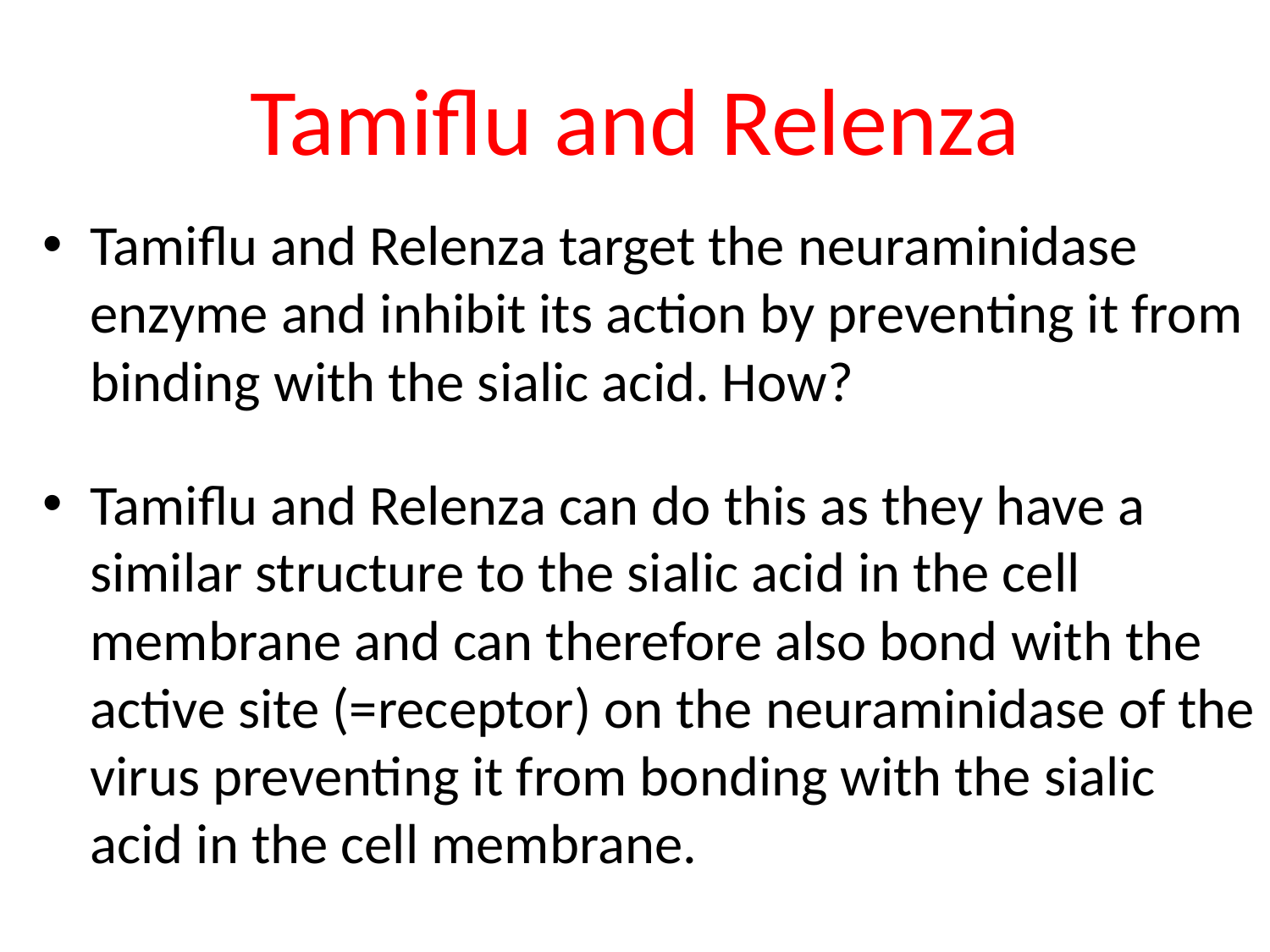

# Tamiflu and Relenza
Tamiflu and Relenza target the neuraminidase enzyme and inhibit its action by preventing it from binding with the sialic acid. How?

Tamiflu and Relenza can do this as they have a similar structure to the sialic acid in the cell membrane and can therefore also bond with the active site (=receptor) on the neuraminidase of the virus preventing it from bonding with the sialic acid in the cell membrane.